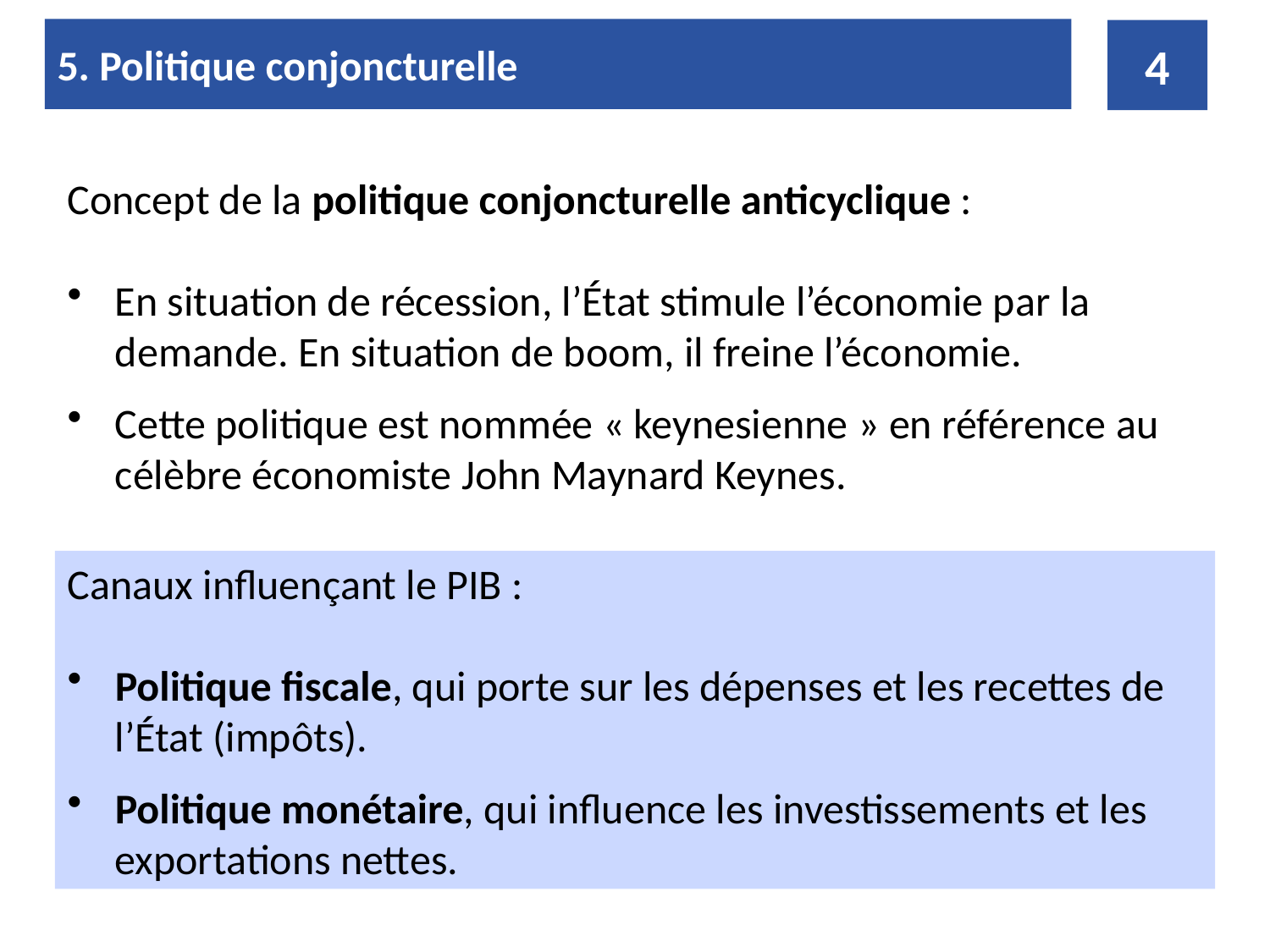

5. Politique conjoncturelle
4

Concept de la politique conjoncturelle anticyclique :

En situation de récession, l’État stimule l’économie par la demande. En situation de boom, il freine l’économie.

Cette politique est nommée « keynesienne » en référence au célèbre économiste John Maynard Keynes.
Canaux influençant le PIB :

Politique fiscale, qui porte sur les dépenses et les recettes de l’État (impôts).

Politique monétaire, qui influence les investissements et les exportations nettes.